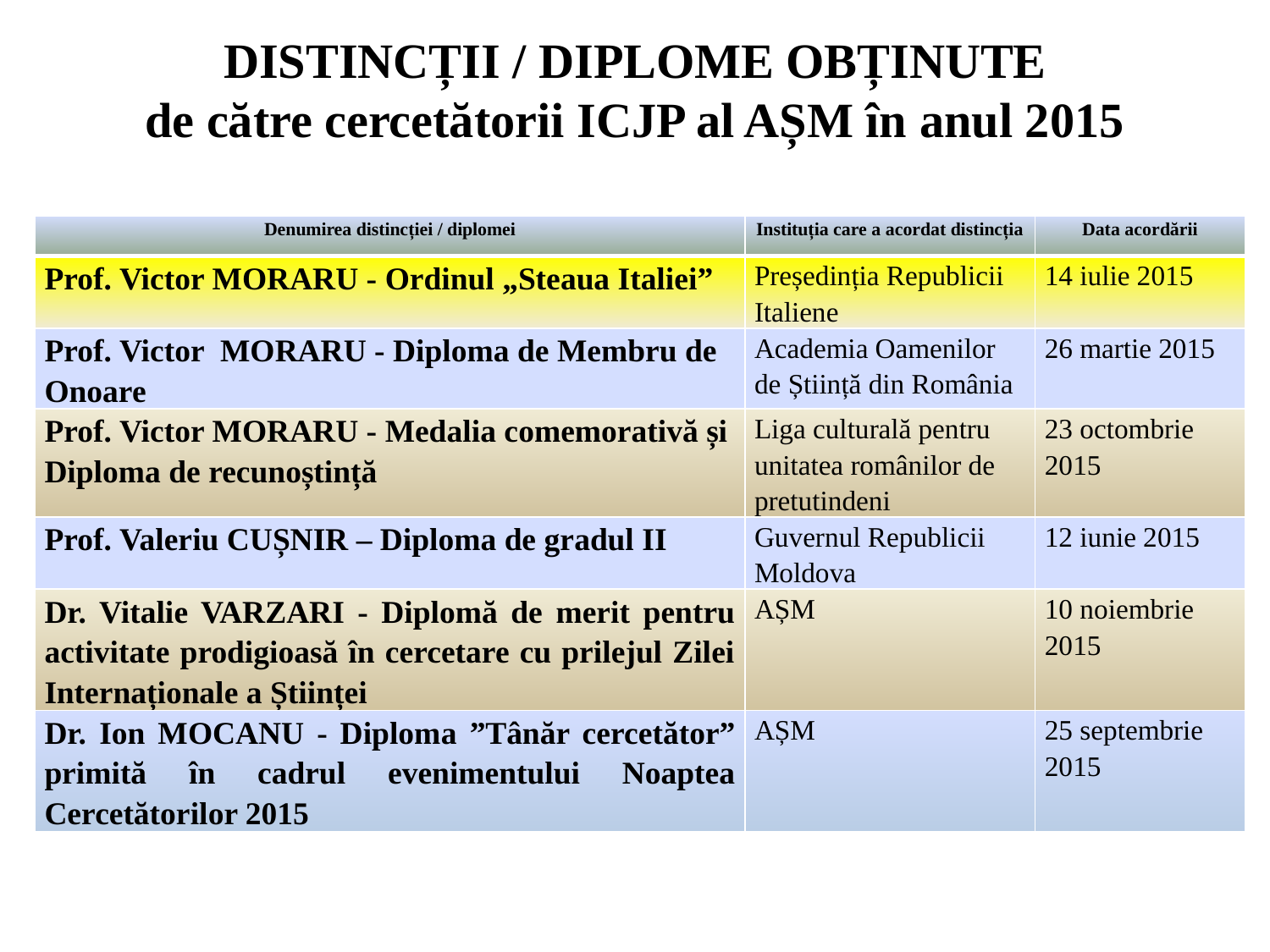

# DISTINCȚII / DIPLOME OBȚINUTE de către cercetătorii ICJP al AȘM în anul 2015
| Denumirea distincției / diplomei | Instituția care a acordat distincția | Data acordării |
| --- | --- | --- |
| Prof. Victor MORARU - Ordinul „Steaua Italiei” | Președinția Republicii Italiene | 14 iulie 2015 |
| Prof. Victor MORARU - Diploma de Membru de Onoare | Academia Oamenilor de Știință din România | 26 martie 2015 |
| Prof. Victor MORARU - Medalia comemorativă și Diploma de recunoștință | Liga culturală pentru unitatea românilor de pretutindeni | 23 octombrie 2015 |
| Prof. Valeriu CUȘNIR – Diploma de gradul II | Guvernul Republicii Moldova | 12 iunie 2015 |
| Dr. Vitalie VARZARI - Diplomă de merit pentru activitate prodigioasă în cercetare cu prilejul Zilei Internaționale a Științei | AȘM | 10 noiembrie 2015 |
| Dr. Ion MOCANU - Diploma ”Tânăr cercetător” primită în cadrul evenimentului Noaptea Cercetătorilor 2015 | AȘM | 25 septembrie 2015 |